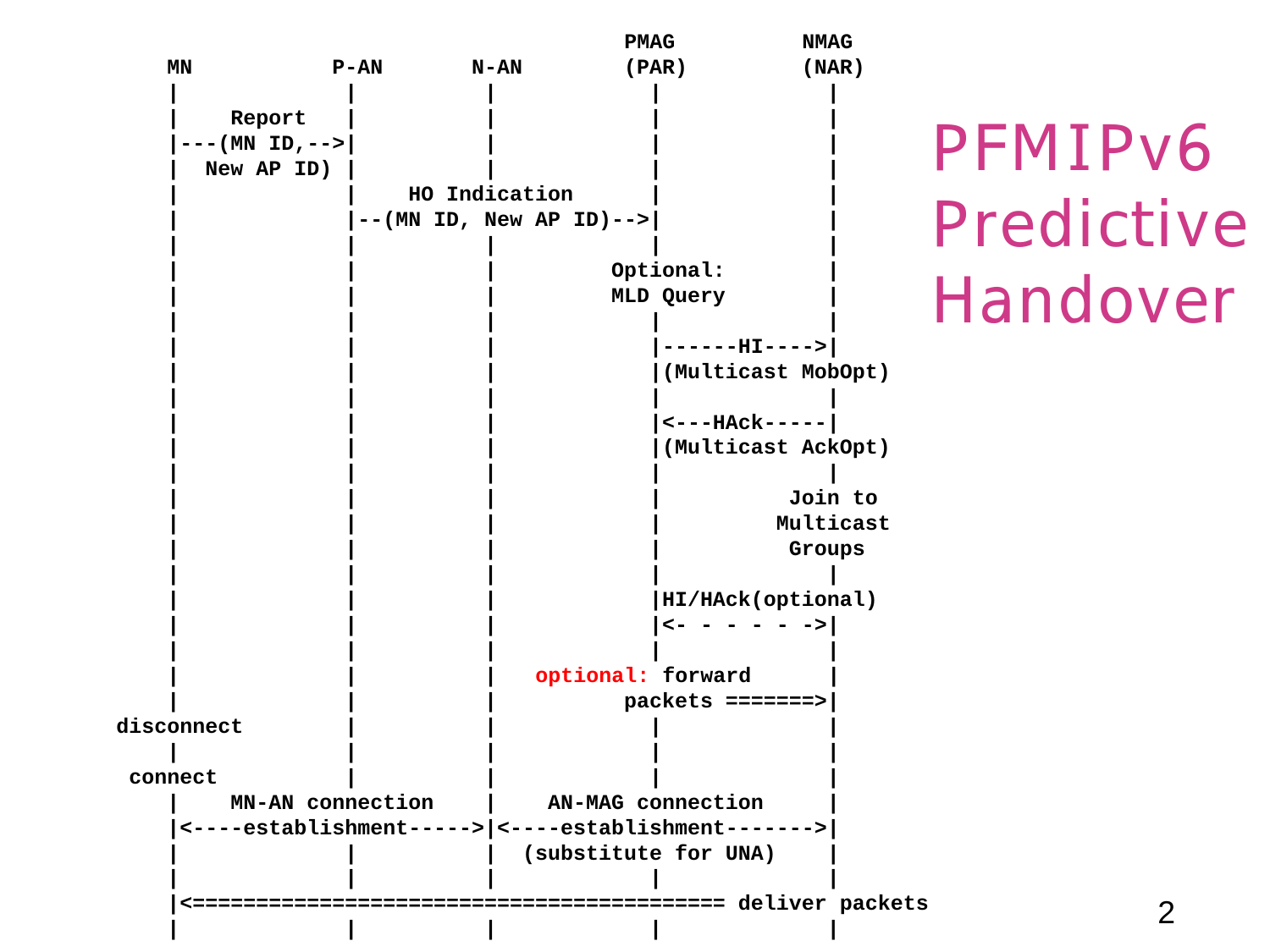

# PFMIPv6 Predictive Handover

                                               PMAG          NMAG
           MN           P-AN       N-AN        (PAR)         (NAR)
           |             |          |            |             |
           |    Report   |          |            |             |
           |---(MN ID,-->|          |            |             |
           |  New AP ID) |          |            |             |
           |             |    HO Indication      |             |
           |             |--(MN ID, New AP ID)-->|             |
           |             |          |            |             |
           |             |          |         Optional:        |
           |             |          |         MLD Query        |
           |             |          |            |             |
           |             |          |            |------HI---->|
           |             |          |            |(Multicast MobOpt)
           |             |          |            |             |
           |             |          |            |<---HAck-----|
           |             |          |            |(Multicast AckOpt)
           |             |          |            |             |
           |             |          |            |          Join to
           |             |          |            |         Multicast
           |             |          |            |          Groups
           |             |          |            |             |
           |             |          |            |HI/HAck(optional)
           |             |          |            |<- - - - - ->|
           |             |          |            |             |
           |             |          |   optional: forward      |
           |             |          |          packets =======>|
       disconnect        |          |            |             |
           |             |          |            |             |
        connect          |          |            |             |
           |    MN-AN connection    |    AN-MAG connection     |
           |<----establishment----->|<----establishment------->|
           |             |          |  (substitute for UNA)    |
           |             |          |            |             |
           |<========================================== deliver packets
           |             |          |            |             |

2